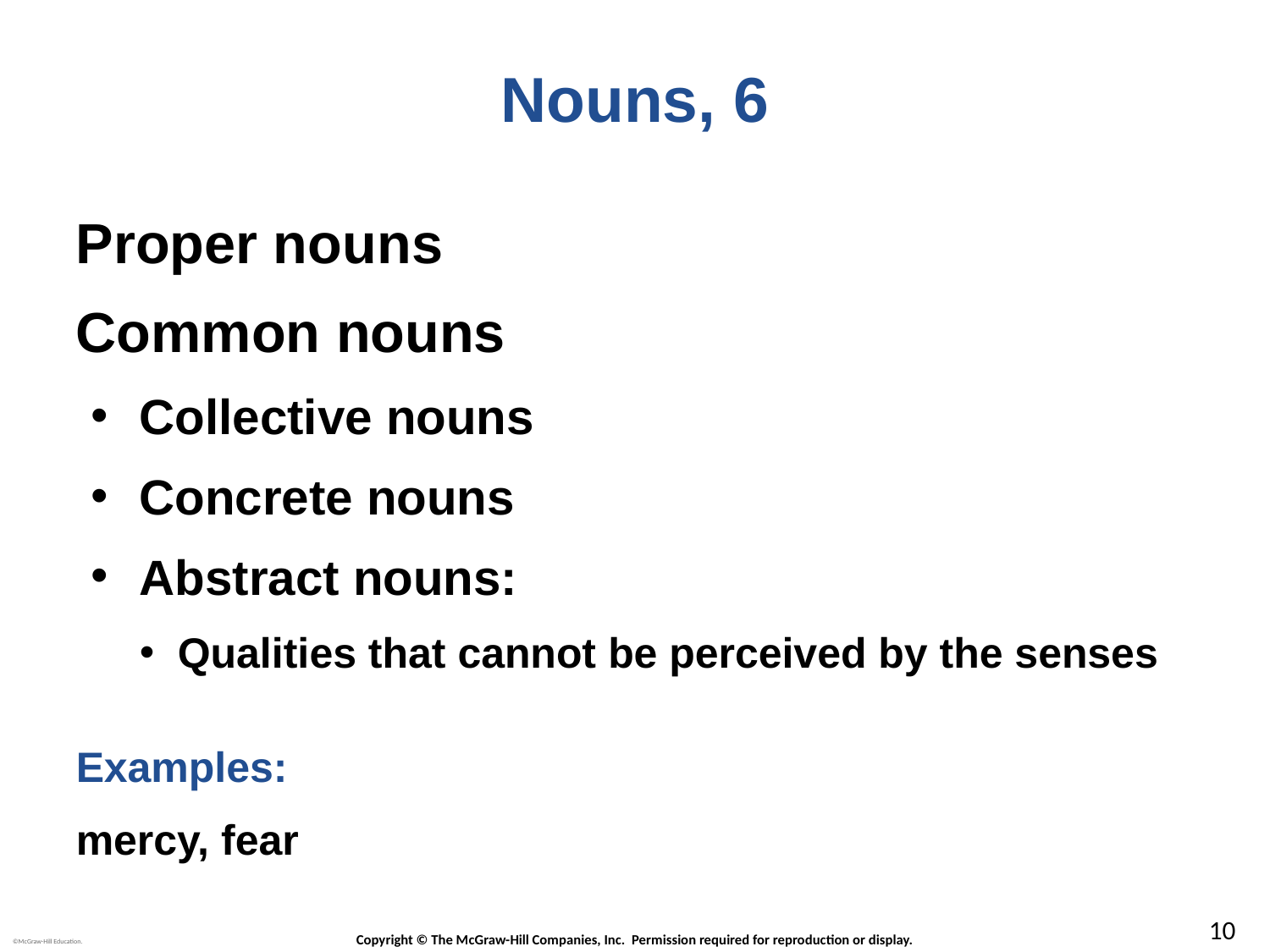

# Nouns, 6
Proper nouns
Common nouns
Collective nouns
Concrete nouns
Abstract nouns:
Qualities that cannot be perceived by the senses
Examples:
mercy, fear